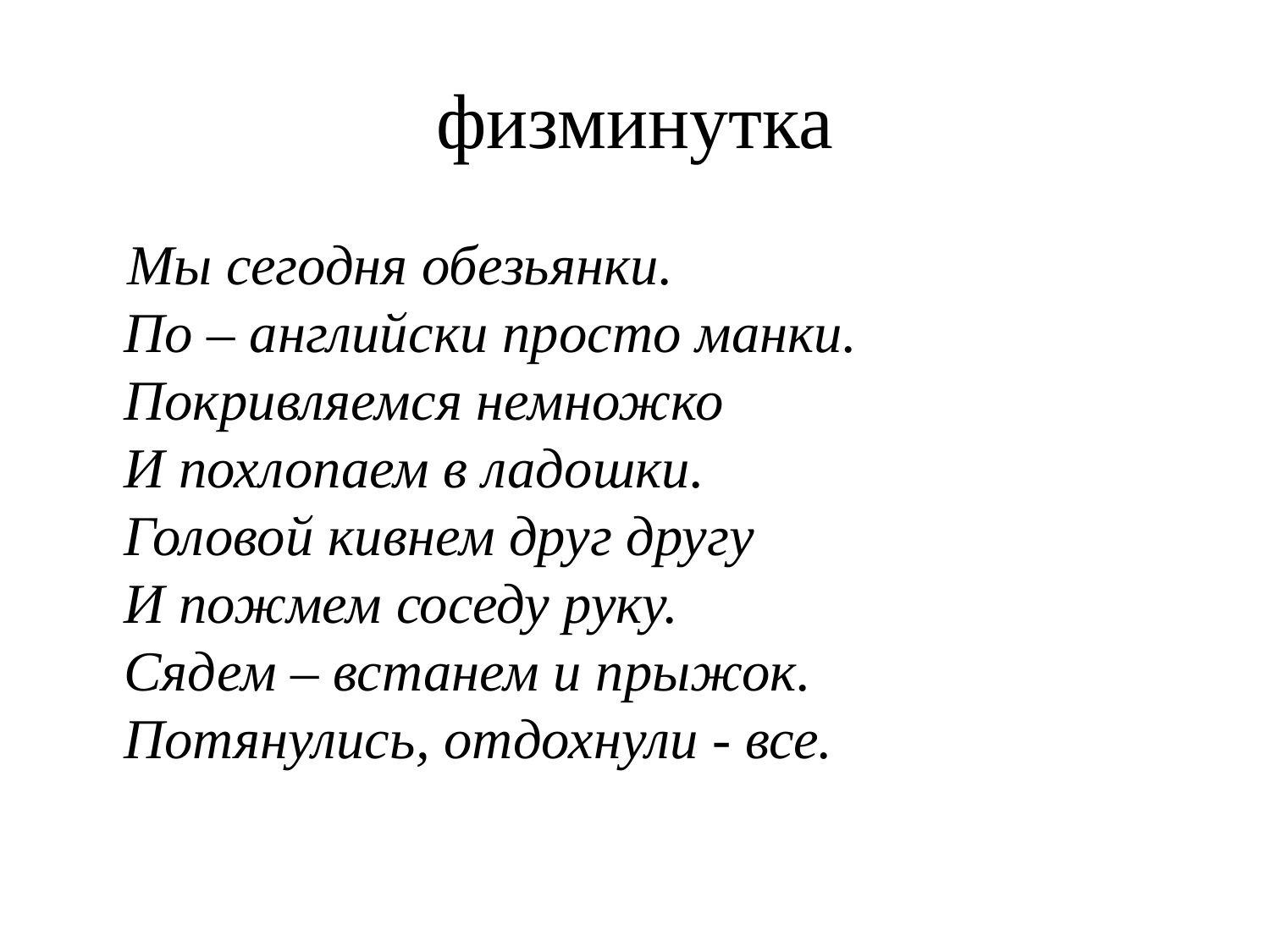

# физминутка
    Мы сегодня обезьянки. 
По – английски просто манки. 
Покривляемся немножко 
И похлопаем в ладошки. 
Головой кивнем друг другу 
И пожмем соседу руку. 
Сядем – встанем и прыжок. 
Потянулись, отдохнули - все.